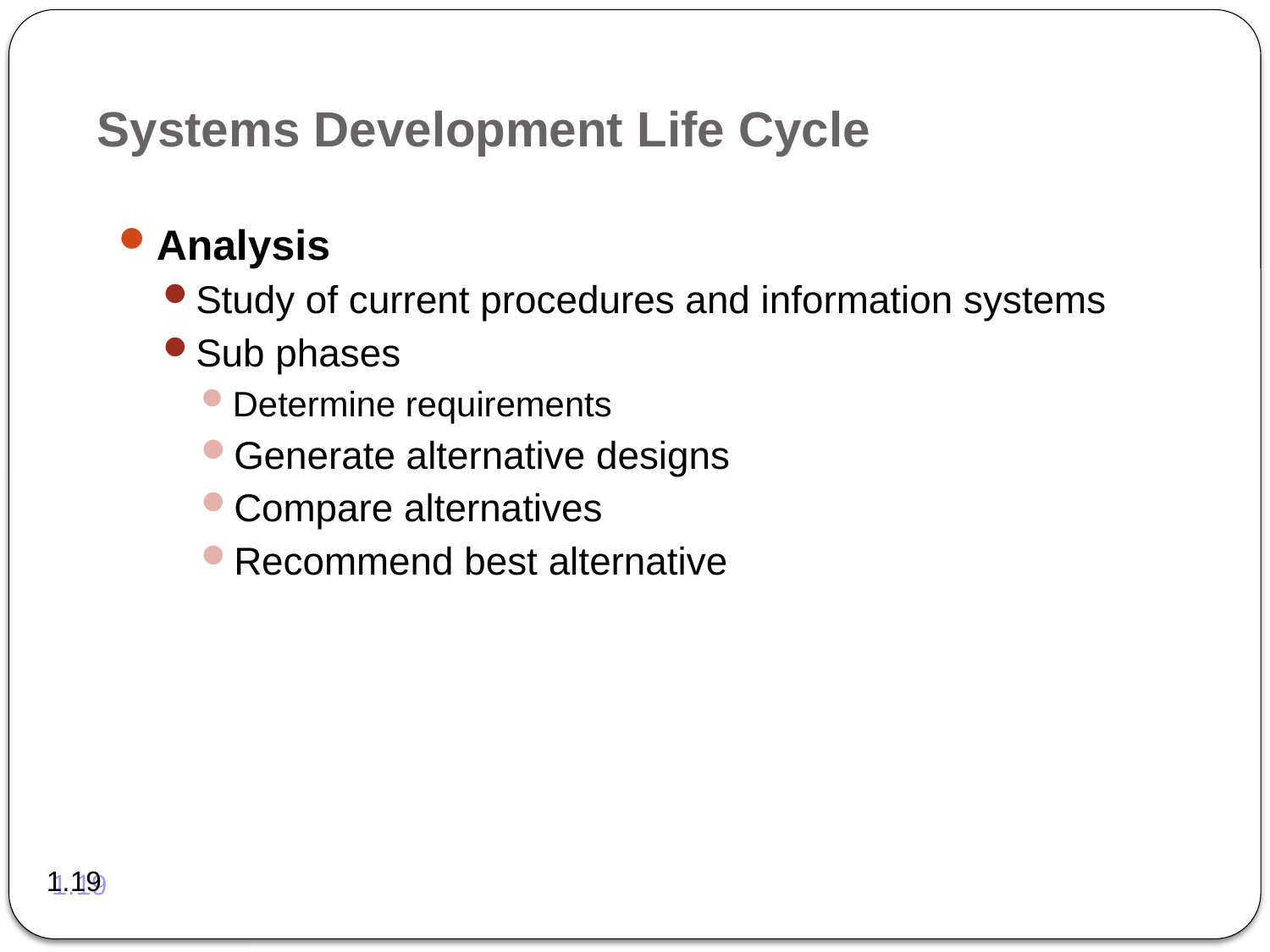

# Systems Development Life Cycle
Analysis
Study of current procedures and information systems
Sub phases
Determine requirements
Generate alternative designs
Compare alternatives
Recommend best alternative
1.19